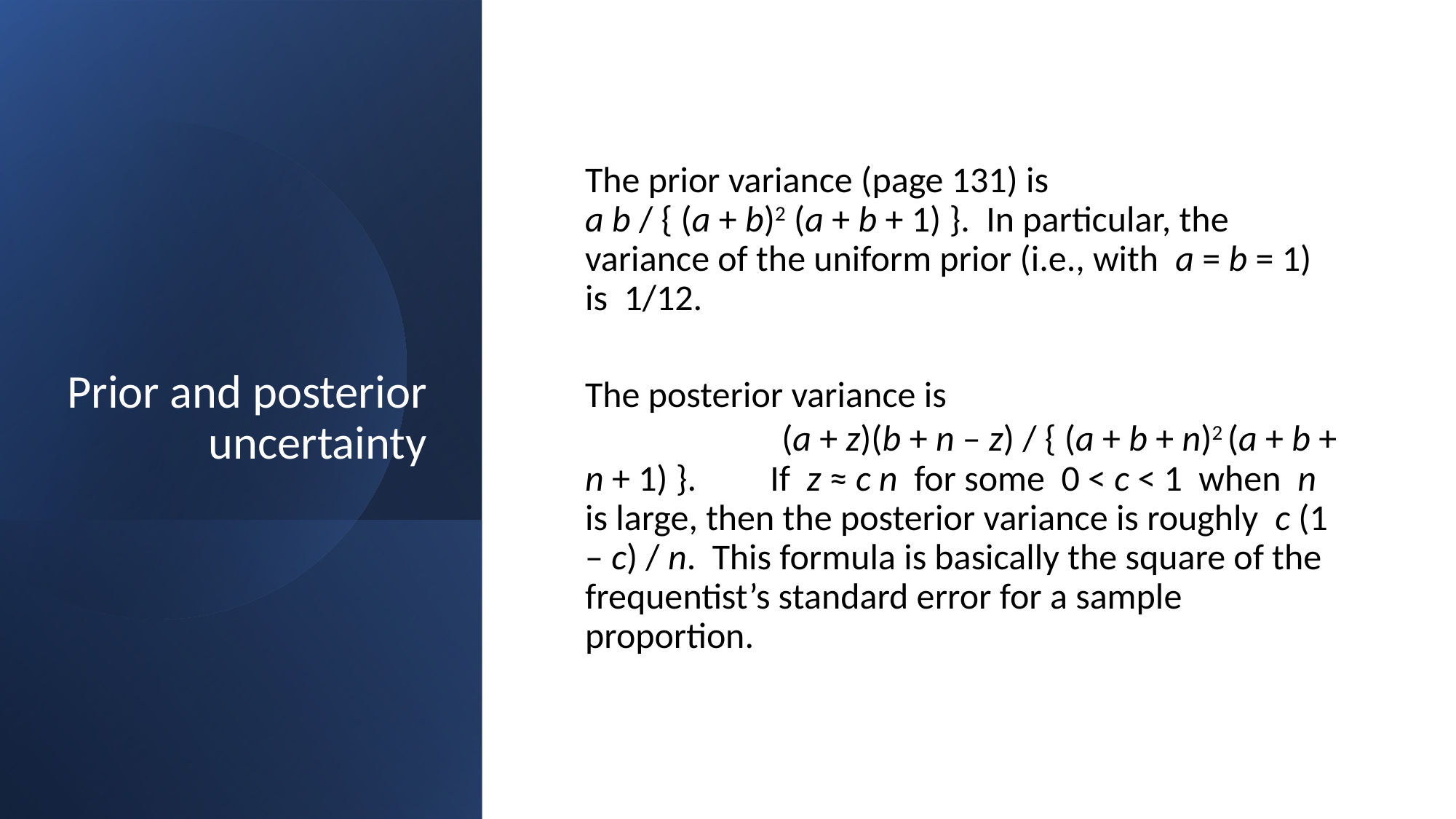

# Prior and posterior uncertainty
The prior variance (page 131) is                                    a b / { (a + b)2 (a + b + 1) }.  In particular, the variance of the uniform prior (i.e., with  a = b = 1)  is  1/12.

The posterior variance is                                                                         (a + z)(b + n – z) / { (a + b + n)2 (a + b + n + 1) }.         If  z ≈ c n  for some  0 < c < 1  when  n  is large, then the posterior variance is roughly  c (1 – c) / n.  This formula is basically the square of the frequentist’s standard error for a sample proportion.